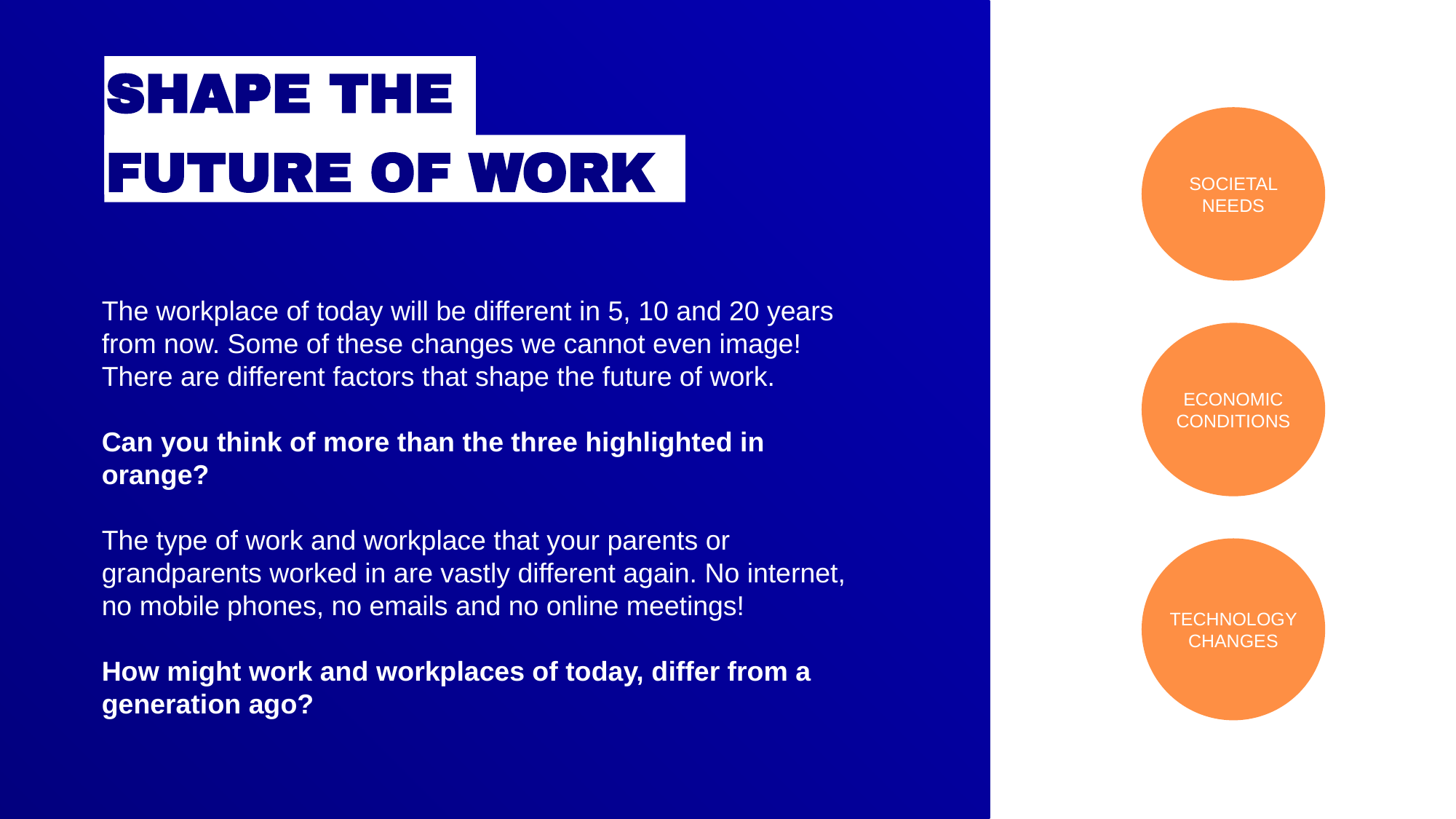

# SHAPE THE
SOCIETAL NEEDS
FUTURE OF WORK
The workplace of today will be different in 5, 10 and 20 years from now. Some of these changes we cannot even image! There are different factors that shape the future of work.

Can you think of more than the three highlighted in orange?

The type of work and workplace that your parents or grandparents worked in are vastly different again. No internet, no mobile phones, no emails and no online meetings!

How might work and workplaces of today, differ from a generation ago?
ECONOMIC CONDITIONS
TECHNOLOGY CHANGES